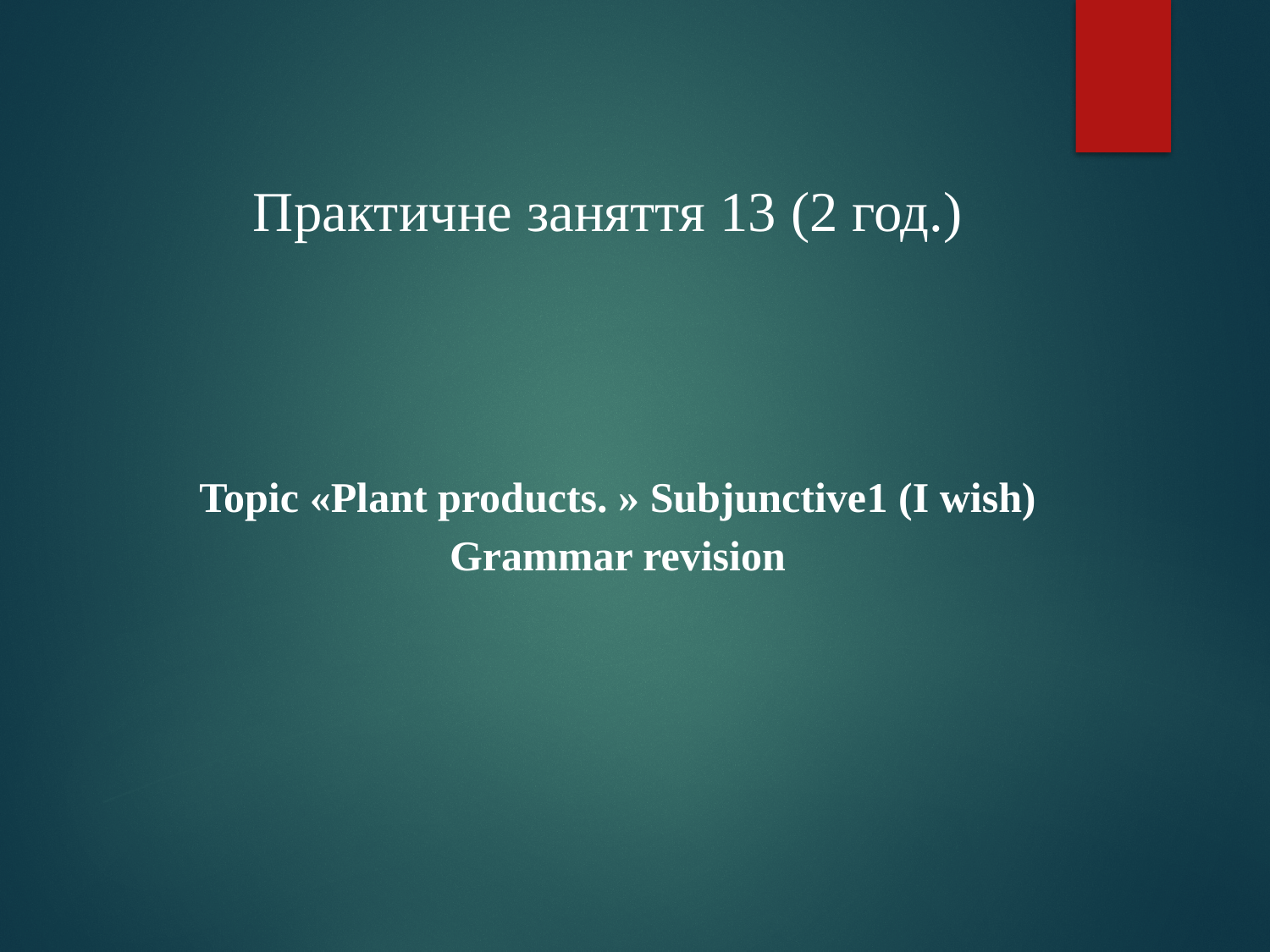

# Практичне заняття 13 (2 год.)
Topic «Plant products. » Subjunctive1 (I wish) Grammar revision